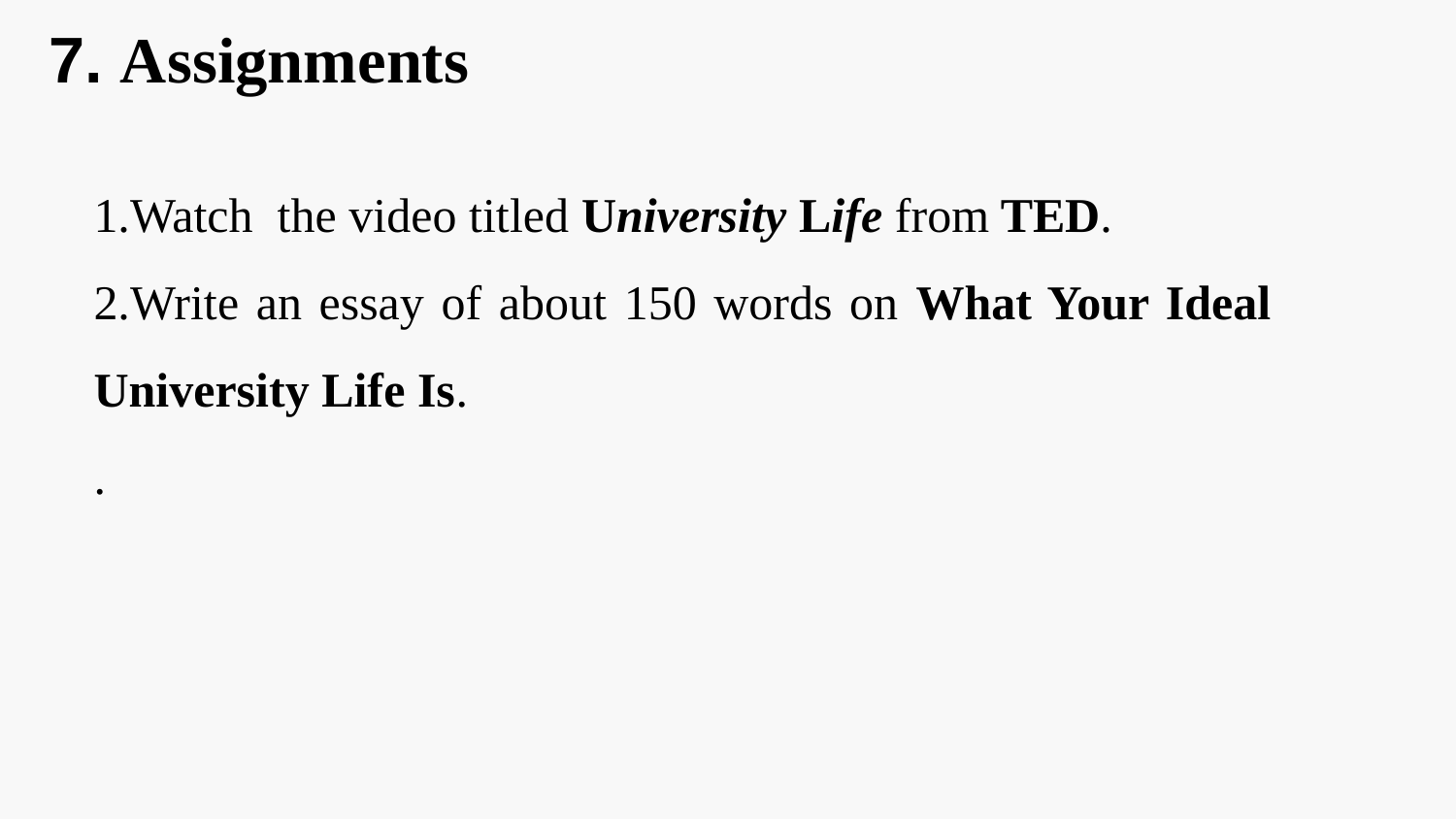

7. Assignments
1.Watch  the video titled University Life from TED.
2.Write an essay of about 150 words on What Your Ideal University Life Is.
.